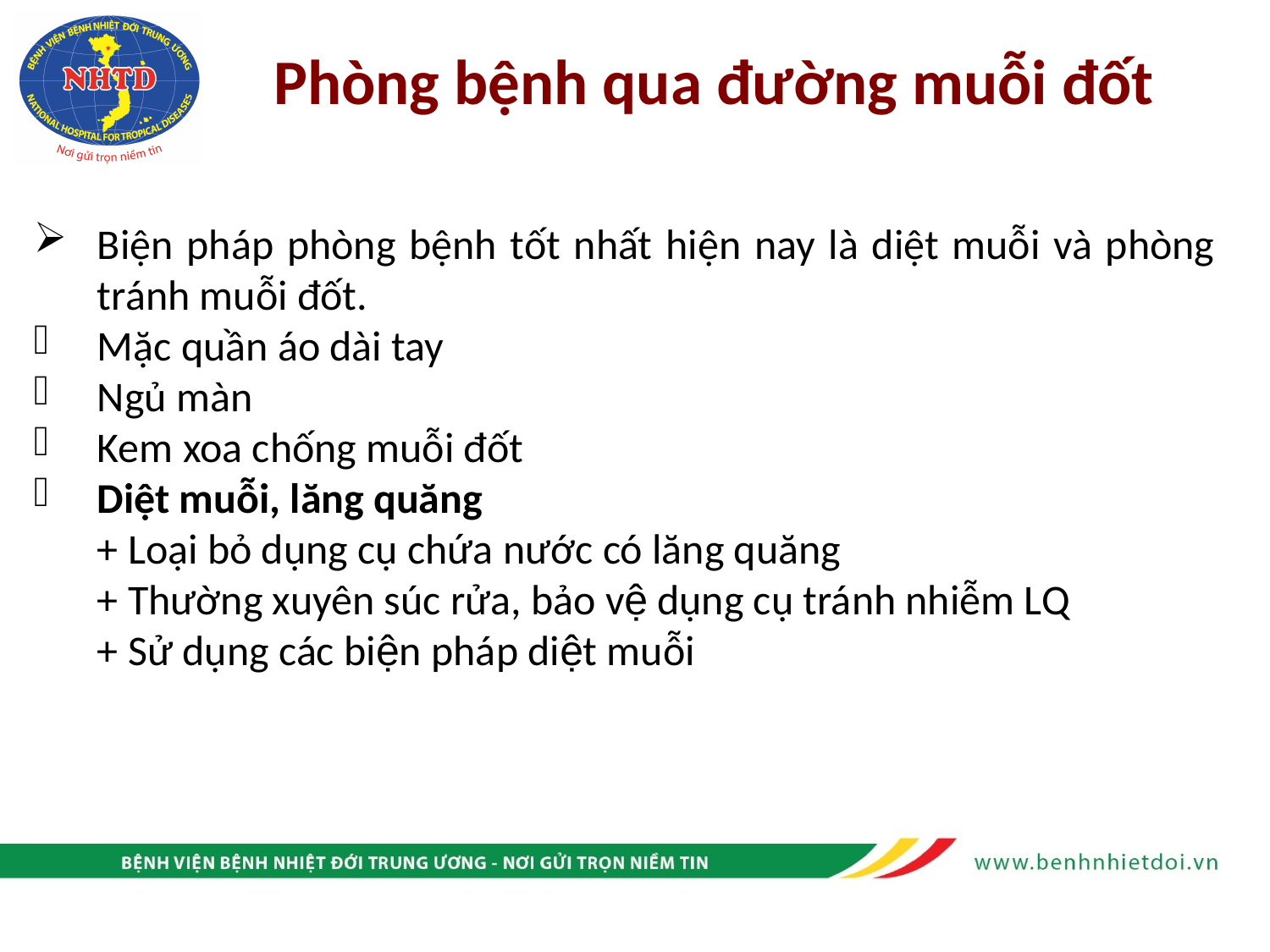

# Phòng bệnh qua đường muỗi đốt
Biện pháp phòng bệnh tốt nhất hiện nay là diệt muỗi và phòng tránh muỗi đốt.
Mặc quần áo dài tay
Ngủ màn
Kem xoa chống muỗi đốt
Diệt muỗi, lăng quăng
+ Loại bỏ dụng cụ chứa nước có lăng quăng
+ Thường xuyên súc rửa, bảo vệ dụng cụ tránh nhiễm LQ
+ Sử dụng các biện pháp diệt muỗi